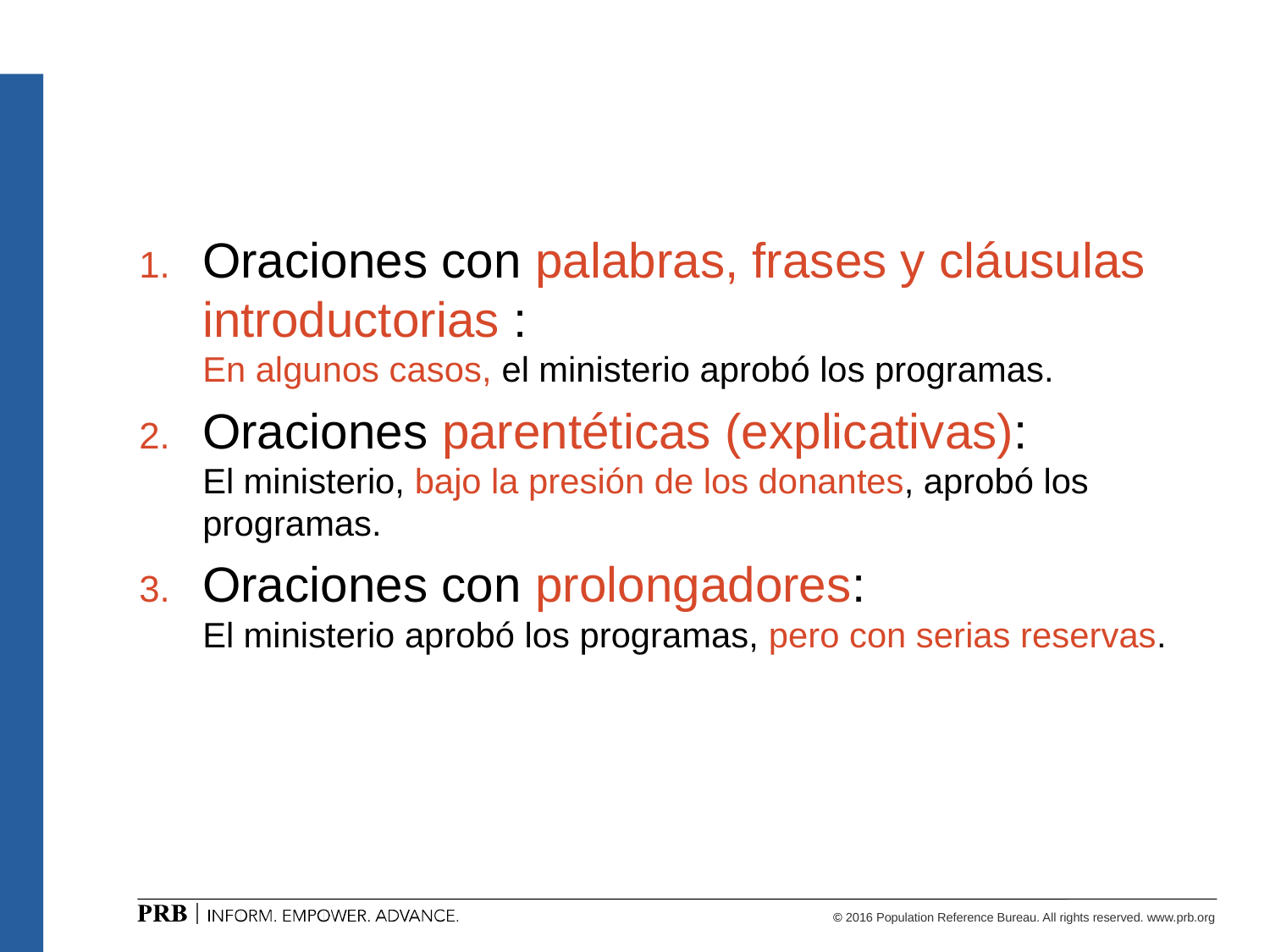

Oraciones con palabras, frases y cláusulas introductorias :
En algunos casos, el ministerio aprobó los programas.
Oraciones parentéticas (explicativas):
El ministerio, bajo la presión de los donantes, aprobó los programas.
Oraciones con prolongadores:
El ministerio aprobó los programas, pero con serias reservas.